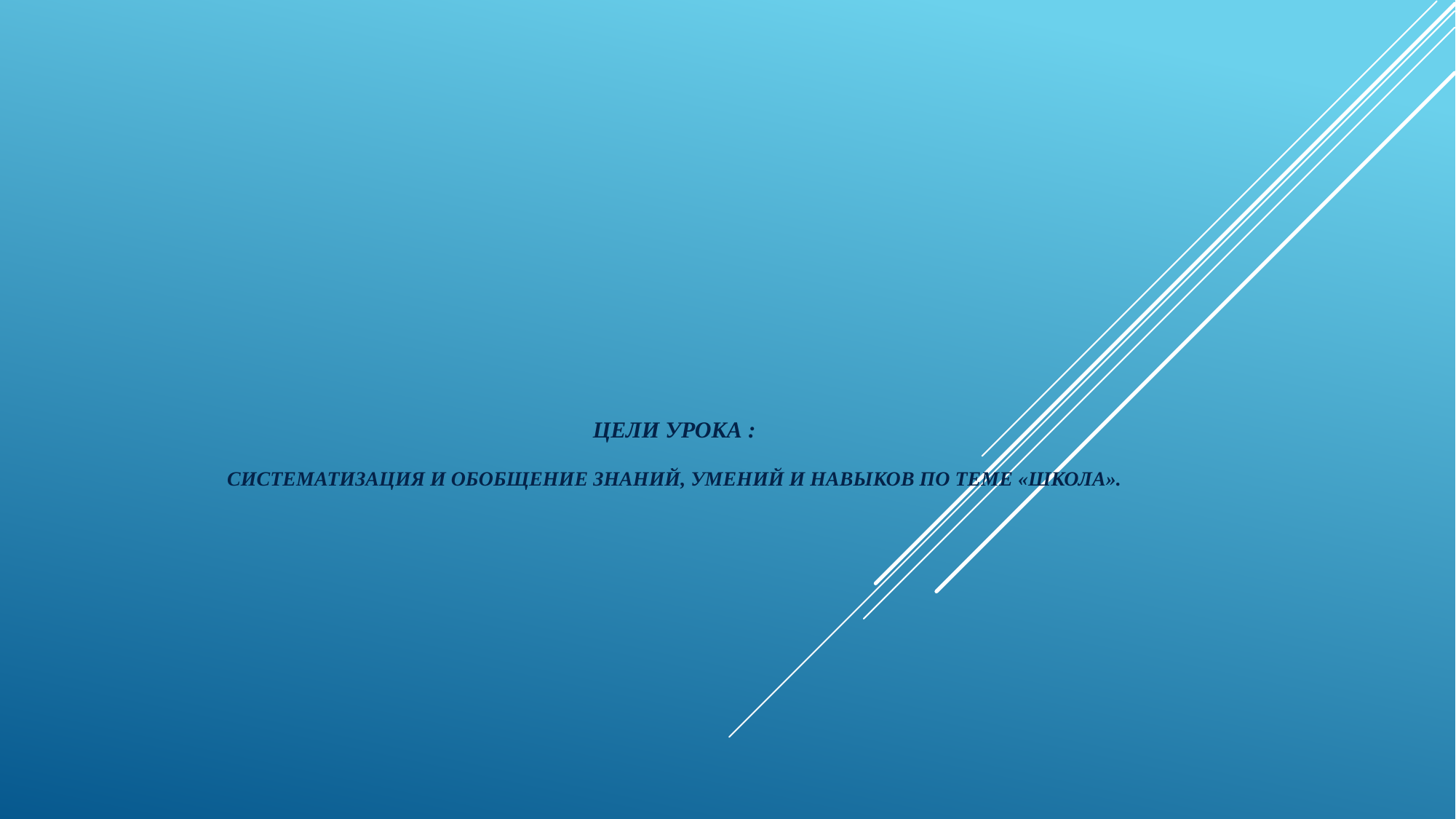

# Цели урока : систематизация и обобщение знаний, умений и навыков по теме «Школа».